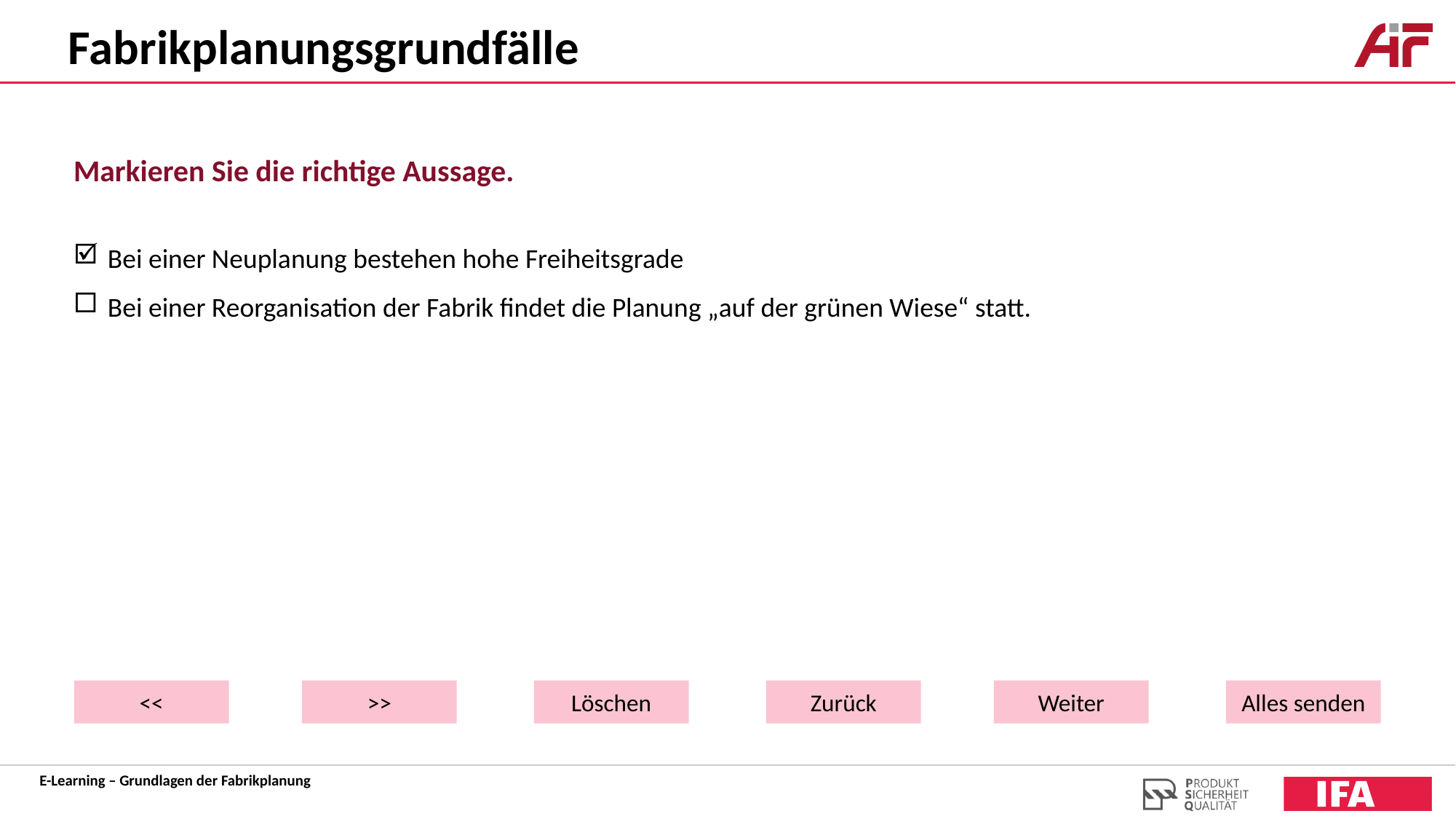

Fabrikplanungsgrundfälle
Markieren Sie die richtige Aussage.

Bei einer Neuplanung bestehen hohe Freiheitsgrade
Bei einer Reorganisation der Fabrik findet die Planung „auf der grünen Wiese“ statt.
<<
>>
Löschen
Zurück
Weiter
Alles senden